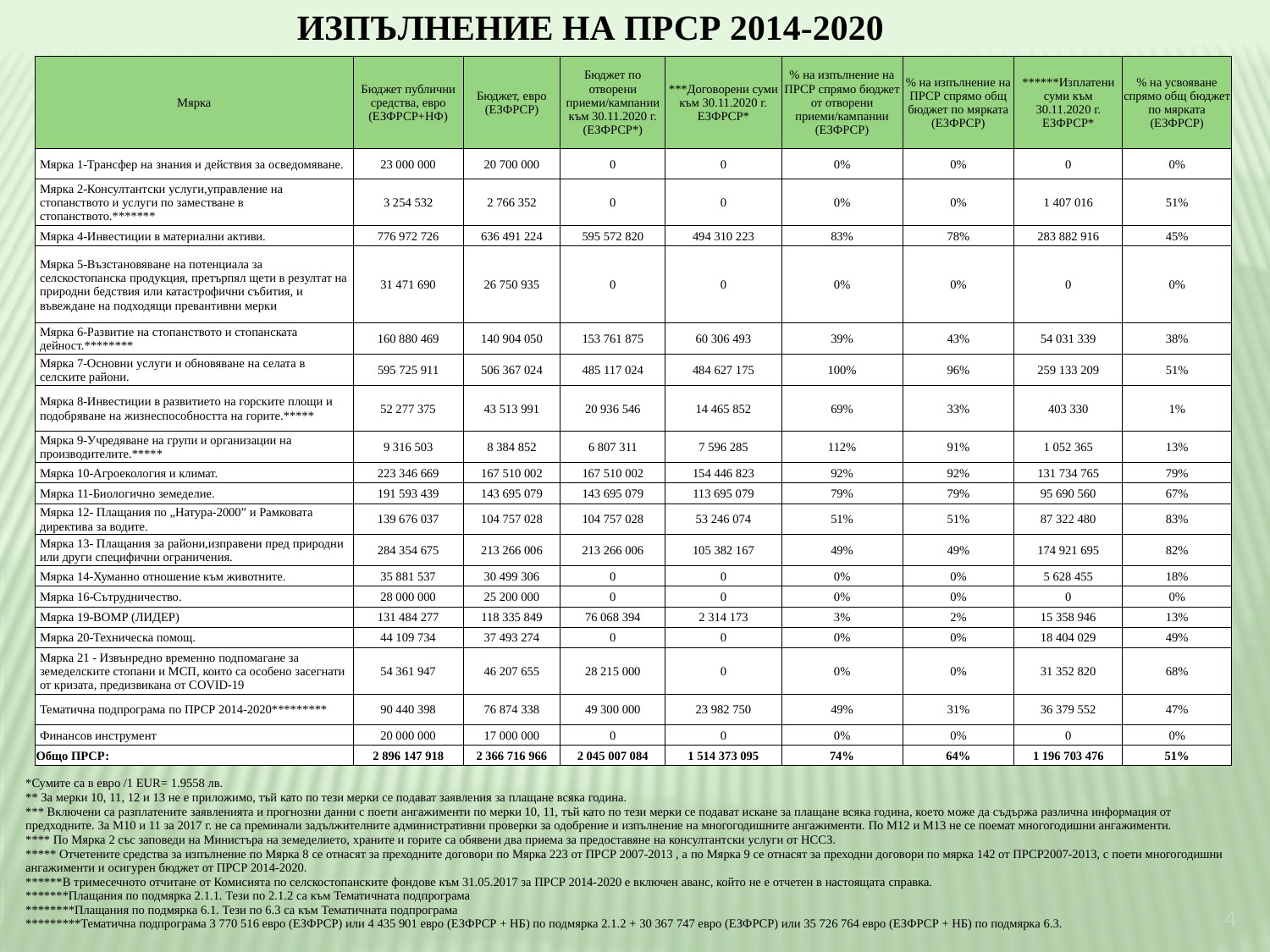

ИЗПЪЛНЕНИЕ НА ПРСР 2014-2020
| Мярка | Бюджет публични средства, евро (ЕЗФРСР+НФ) | Бюджет, евро (ЕЗФРСР) | Бюджет по отворени приеми/кампании към 30.11.2020 г. (ЕЗФРСР\*) | \*\*\*Договорени суми към 30.11.2020 г. ЕЗФРСР\* | % на изпълнение на ПРСР спрямо бюджет от отворени приеми/кампании (ЕЗФРСР) | % на изпълнение на ПРСР спрямо общ бюджет по мярката (ЕЗФРСР) | \*\*\*\*\*\*Изплатени суми към 30.11.2020 г. ЕЗФРСР\* | % нa усвояване спрямо общ бюджет по мярката (ЕЗФРСР) |
| --- | --- | --- | --- | --- | --- | --- | --- | --- |
| Мярка 1-Трансфер на знания и действия за осведомяване. | 23 000 000 | 20 700 000 | 0 | 0 | 0% | 0% | 0 | 0% |
| Мярка 2-Консултантски услуги,управление на стопанството и услуги по заместване в стопанството.\*\*\*\*\*\*\* | 3 254 532 | 2 766 352 | 0 | 0 | 0% | 0% | 1 407 016 | 51% |
| Мярка 4-Инвестиции в материални активи. | 776 972 726 | 636 491 224 | 595 572 820 | 494 310 223 | 83% | 78% | 283 882 916 | 45% |
| Мярка 5-Възстановяване на потенциала за селскостопанска продукция, претърпял щети в резултат на природни бедствия или катастрофични събития, и въвеждане на подходящи превантивни мерки | 31 471 690 | 26 750 935 | 0 | 0 | 0% | 0% | 0 | 0% |
| Мярка 6-Развитие на стопанството и стопанската дейност.\*\*\*\*\*\*\*\* | 160 880 469 | 140 904 050 | 153 761 875 | 60 306 493 | 39% | 43% | 54 031 339 | 38% |
| Мярка 7-Основни услуги и обновяване на селата в селските райони. | 595 725 911 | 506 367 024 | 485 117 024 | 484 627 175 | 100% | 96% | 259 133 209 | 51% |
| Мярка 8-Инвестиции в развитието на горските площи и подобряване на жизнеспособността на горите.\*\*\*\*\* | 52 277 375 | 43 513 991 | 20 936 546 | 14 465 852 | 69% | 33% | 403 330 | 1% |
| Мярка 9-Учредяване на групи и организации на производителите.\*\*\*\*\* | 9 316 503 | 8 384 852 | 6 807 311 | 7 596 285 | 112% | 91% | 1 052 365 | 13% |
| Мярка 10-Агроекология и климат. | 223 346 669 | 167 510 002 | 167 510 002 | 154 446 823 | 92% | 92% | 131 734 765 | 79% |
| Мярка 11-Биологично земеделие. | 191 593 439 | 143 695 079 | 143 695 079 | 113 695 079 | 79% | 79% | 95 690 560 | 67% |
| Мярка 12- Плащания по „Натура-2000” и Рамковата директива за водите. | 139 676 037 | 104 757 028 | 104 757 028 | 53 246 074 | 51% | 51% | 87 322 480 | 83% |
| Мярка 13- Плащания за райони,изправени пред природни или други специфични ограничения. | 284 354 675 | 213 266 006 | 213 266 006 | 105 382 167 | 49% | 49% | 174 921 695 | 82% |
| Мярка 14-Хуманно отношение към животните. | 35 881 537 | 30 499 306 | 0 | 0 | 0% | 0% | 5 628 455 | 18% |
| Мярка 16-Сътрудничество. | 28 000 000 | 25 200 000 | 0 | 0 | 0% | 0% | 0 | 0% |
| Мярка 19-ВОМР (ЛИДЕР) | 131 484 277 | 118 335 849 | 76 068 394 | 2 314 173 | 3% | 2% | 15 358 946 | 13% |
| Мярка 20-Техническа помощ. | 44 109 734 | 37 493 274 | 0 | 0 | 0% | 0% | 18 404 029 | 49% |
| Мярка 21 - Извънредно временно подпомагане за земеделските стопани и МСП, които са особено засегнати от кризата, предизвикана от COVID-19 | 54 361 947 | 46 207 655 | 28 215 000 | 0 | 0% | 0% | 31 352 820 | 68% |
| Тематична подпрограма по ПРСР 2014-2020\*\*\*\*\*\*\*\*\* | 90 440 398 | 76 874 338 | 49 300 000 | 23 982 750 | 49% | 31% | 36 379 552 | 47% |
| Финансов инструмент | 20 000 000 | 17 000 000 | 0 | 0 | 0% | 0% | 0 | 0% |
| Общо ПРСР: | 2 896 147 918 | 2 366 716 966 | 2 045 007 084 | 1 514 373 095 | 74% | 64% | 1 196 703 476 | 51% |
| \*Сумите са в евро /1 EUR= 1.9558 лв. |  |  |  |  |  |  |  |  |  |  |  |
| --- | --- | --- | --- | --- | --- | --- | --- | --- | --- | --- | --- |
| \*\* За мерки 10, 11, 12 и 13 не е приложимо, тъй като по тези мерки се подават заявления за плащане всяка година. |  |  |  |  |  |  |  |  |  |  |  |
| \*\*\* Включени са разплатените заявленията и прогнозни данни с поети ангажименти по мерки 10, 11, тъй като по тези мерки се подават искане за плащане всяка година, което може да съдържа различна информация от предходните. За М10 и 11 за 2017 г. не са преминали задължителните административни проверки за одобрение и изпълнение на многогодишните ангажименти. По М12 и М13 не се поемат многогодишни ангажименти. |  |  |  |  |  |  |  |  |  |  |  |
| \*\*\*\* По Мярка 2 със заповеди на Министъра на земеделието, храните и горите са обявени два приема за предоставяне на консултантски услуги от НССЗ. |  |  |  |  |  |  |  |  |  |  |  |
| \*\*\*\*\* Отчетените средства за изпълнение по Мярка 8 се отнасят за преходните договори по Мярка 223 от ПРСР 2007-2013 , а по Мярка 9 се отнасят за преходни договори по мярка 142 от ПРСР2007-2013, с поети многогодишни ангажименти и осигурен бюджет от ПРСР 2014-2020. |  |  |  |  |  |  |  |  |  |  |  |
| \*\*\*\*\*\*В тримесечното отчитане от Комисията по селскостопанските фондове към 31.05.2017 за ПРСР 2014-2020 е включен аванс, който не е отчетен в настоящата справка. \*\*\*\*\*\*\*Плащания по подмярка 2.1.1. Тези по 2.1.2 са към Тематичната подпрограма \*\*\*\*\*\*\*\*Плащания по подмярка 6.1. Тези по 6.3 са към Тематичната подпрограма \*\*\*\*\*\*\*\*\*Тематична подпрограма 3 770 516 евро (ЕЗФРСР) или 4 435 901 евро (ЕЗФРСР + НБ) по подмярка 2.1.2 + 30 367 747 евро (ЕЗФРСР) или 35 726 764 евро (ЕЗФРСР + НБ) по подмярка 6.3. |  |  |  |  |  |  |  |  |  |  |  |
|  |  |  |  |  |  |  |  |  |  |  |  |
4